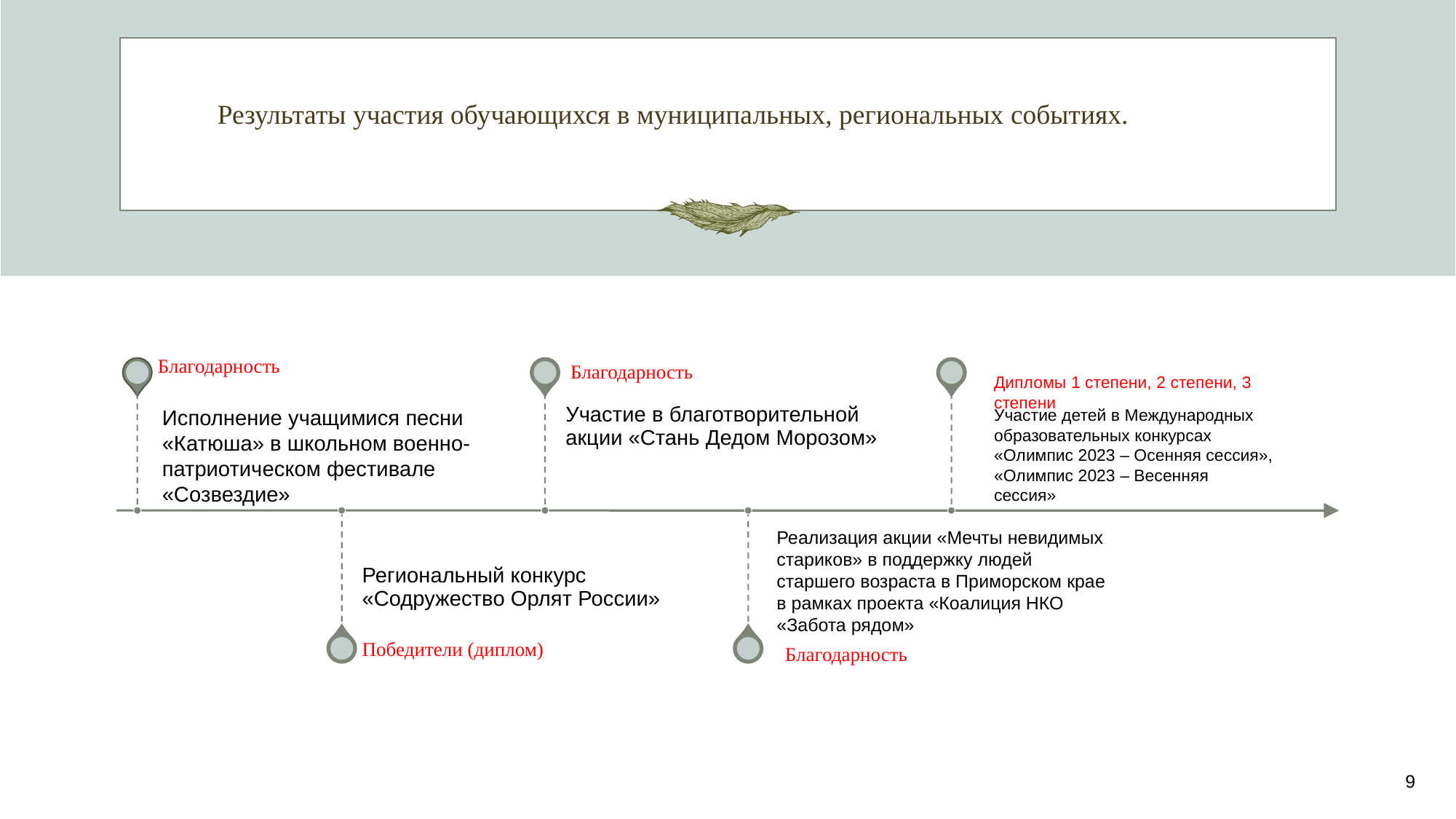

# Результаты участия обучающихся в муниципальных, региональных событиях.

Благодарность
Региональный конкурс «Содружество Орлят России»
Победители (диплом)
Участие в благотворительной акции «Стань Дедом Морозом»
 Благодарность

 Благодарность

Дипломы 1 степени, 2 степени, 3 степени
Исполнение учащимися песни «Катюша» в школьном военно-патриотическом фестивале «Созвездие»
Участие детей в Международных образовательных конкурсах «Олимпис 2023 – Осенняя сессия», «Олимпис 2023 – Весенняя сессия»

Реализация акции «Мечты невидимых стариков» в поддержку людей старшего возраста в Приморском крае в рамках проекта «Коалиция НКО «Забота рядом»
9